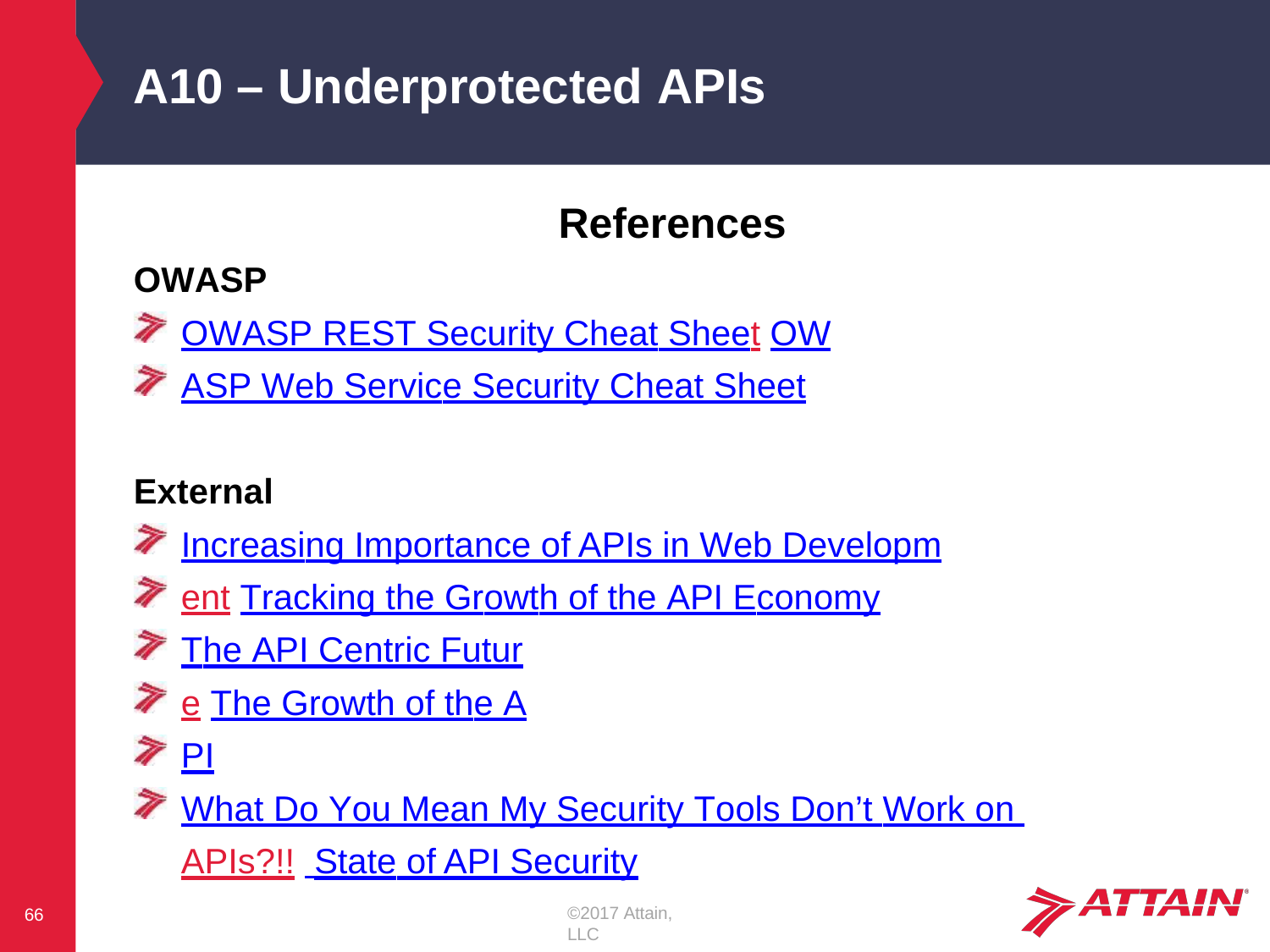

# A10 – Underprotected APIs
References

OWASP
OWASP REST Security Cheat Sheet OWASP Web Service Security Cheat Sheet

External
Increasing Importance of APIs in Web Development Tracking the Growth of the API Economy
The API Centric Future The Growth of the API
What Do You Mean My Security Tools Don’t Work on APIs?!!  State of API Security

©2017 Attain, LLC
66